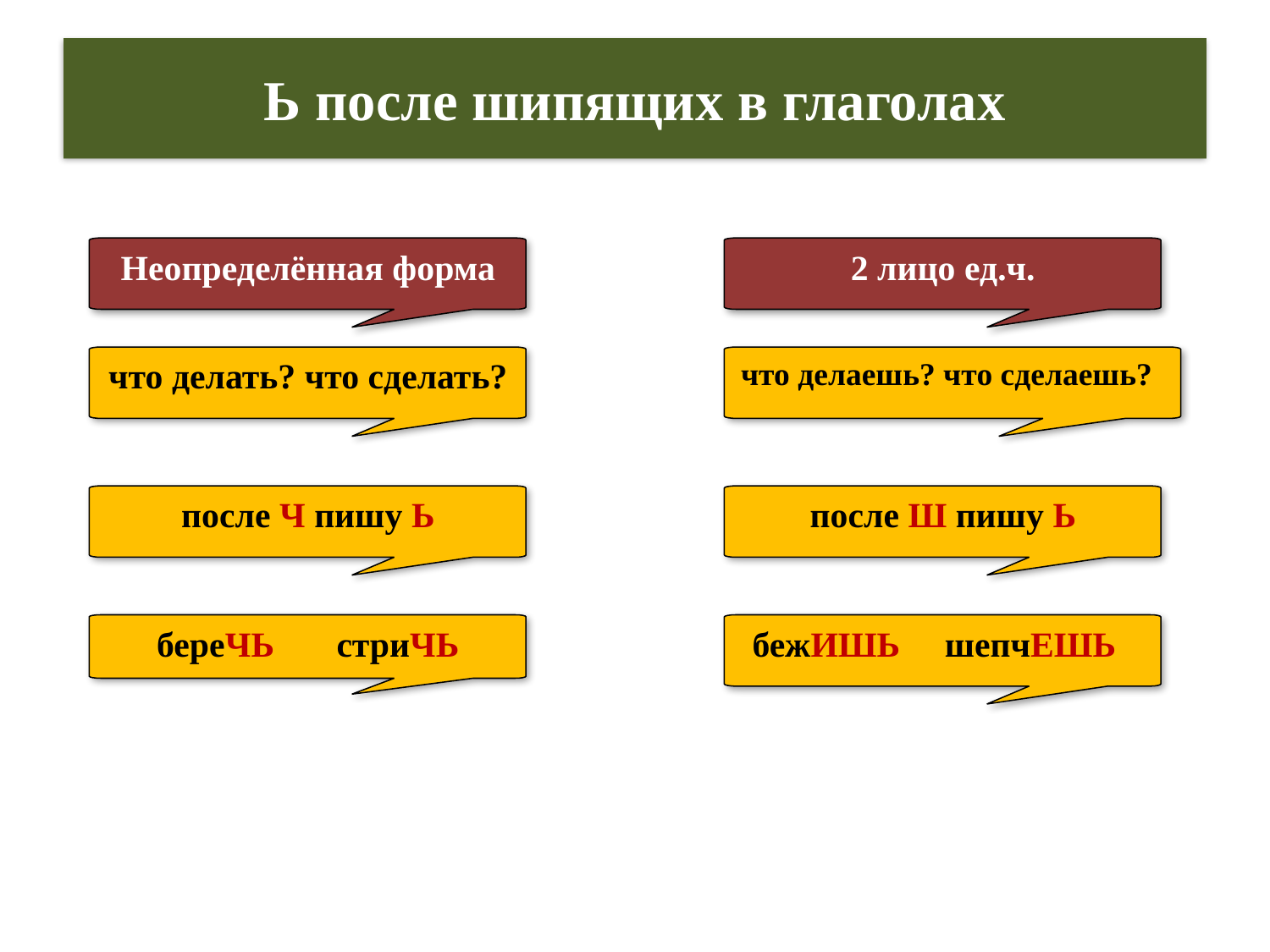

# Ь после шипящих в глаголах
Неопределённая форма
2 лицо ед.ч.
что делать? что сделать?
что делаешь? что сделаешь?
после Ч пишу Ь
после Ш пишу Ь
береЧЬ       стриЧЬ
бежИШЬ     шепчЕШЬ